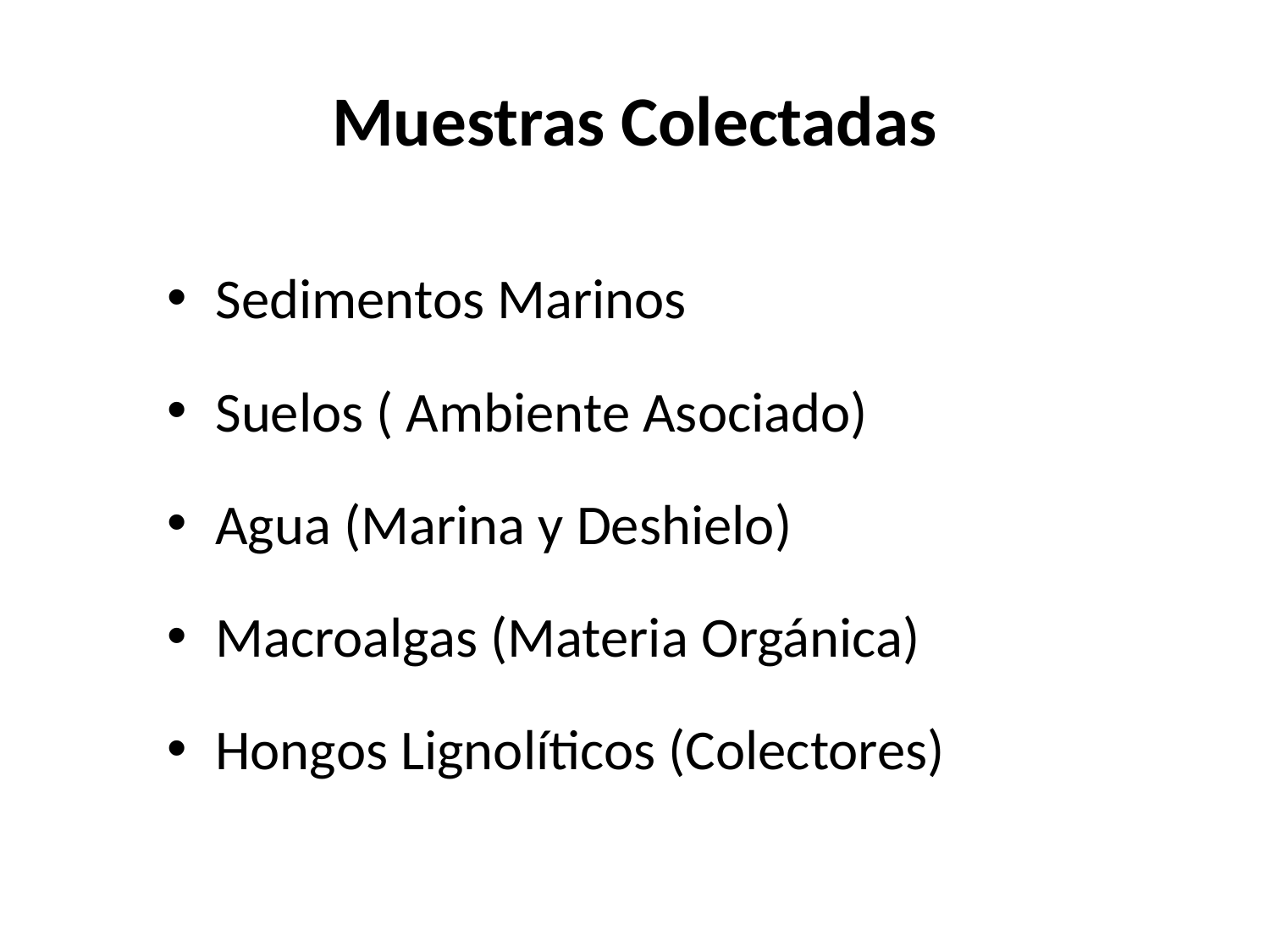

# Muestras Colectadas
Sedimentos Marinos
Suelos ( Ambiente Asociado)
Agua (Marina y Deshielo)
Macroalgas (Materia Orgánica)
Hongos Lignolíticos (Colectores)